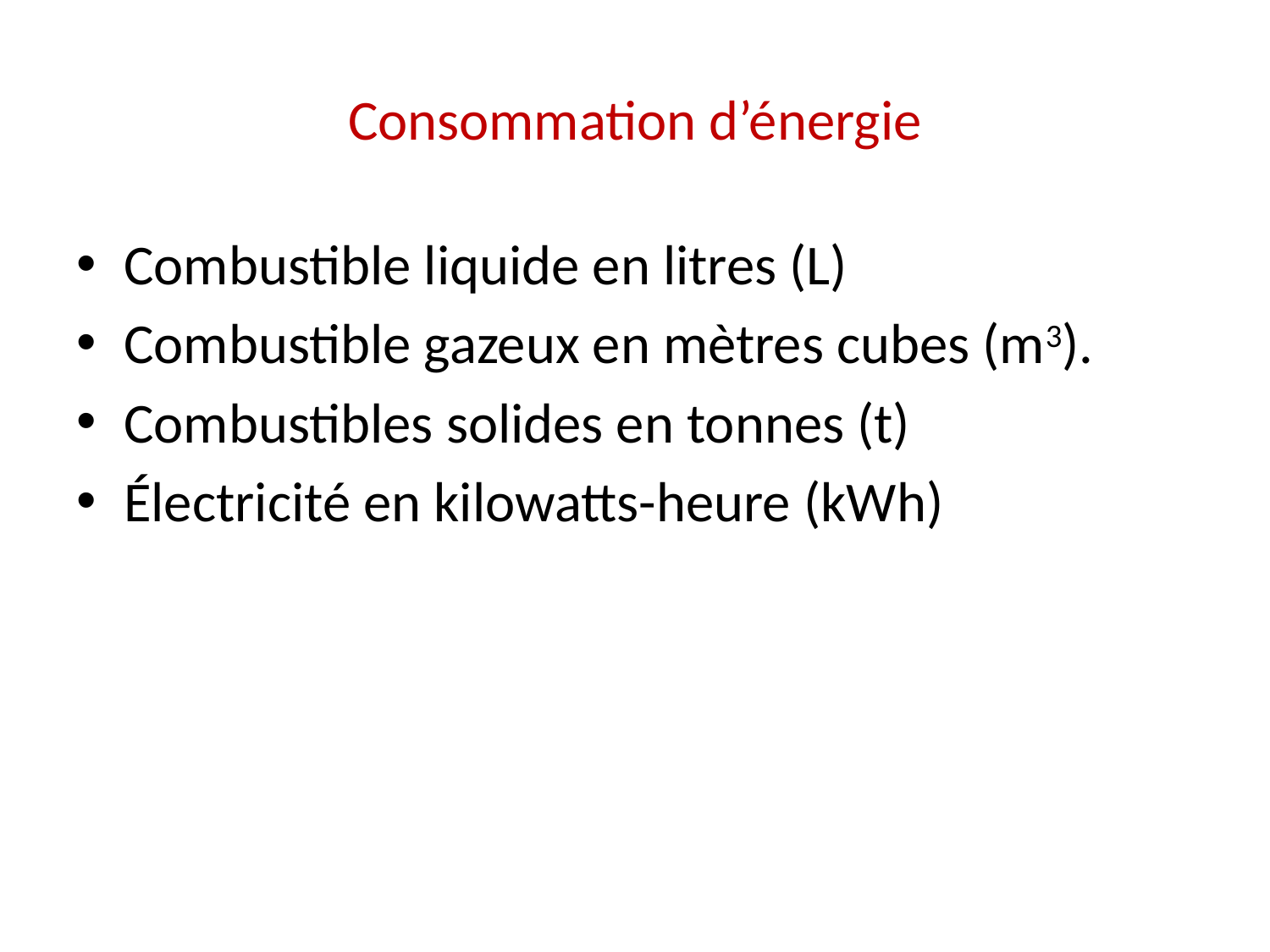

# Consommation d’énergie
Combustible liquide en litres (L)
Combustible gazeux en mètres cubes (m3).
Combustibles solides en tonnes (t)
Électricité en kilowatts-heure (kWh)